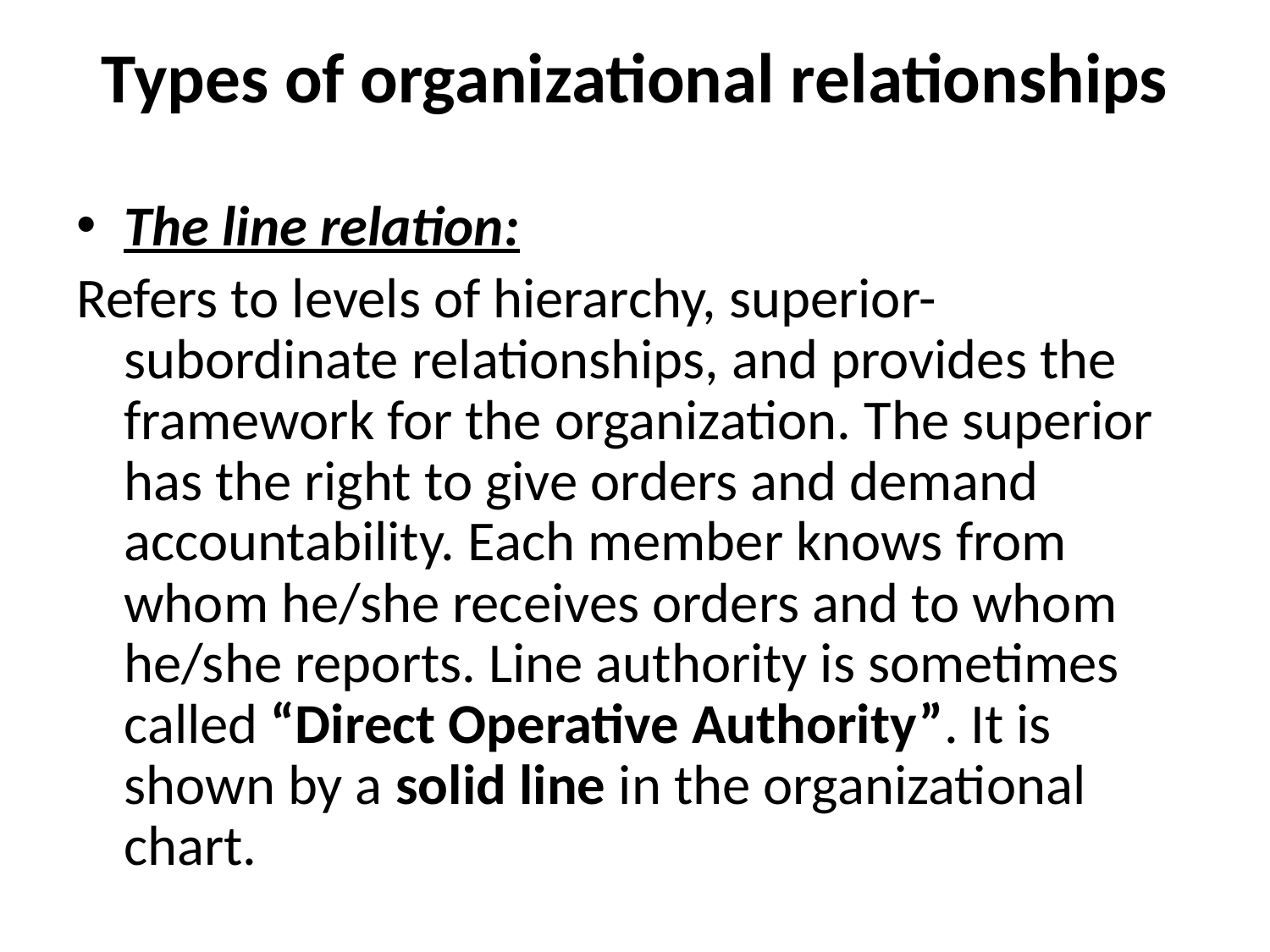

# Types of organizational relationships
The line relation:
Refers to levels of hierarchy, superior-subordinate relationships, and provides the framework for the organization. The superior has the right to give orders and demand accountability. Each member knows from whom he/she receives orders and to whom he/she reports. Line authority is sometimes called “Direct Operative Authority”. It is shown by a solid line in the organizational chart.